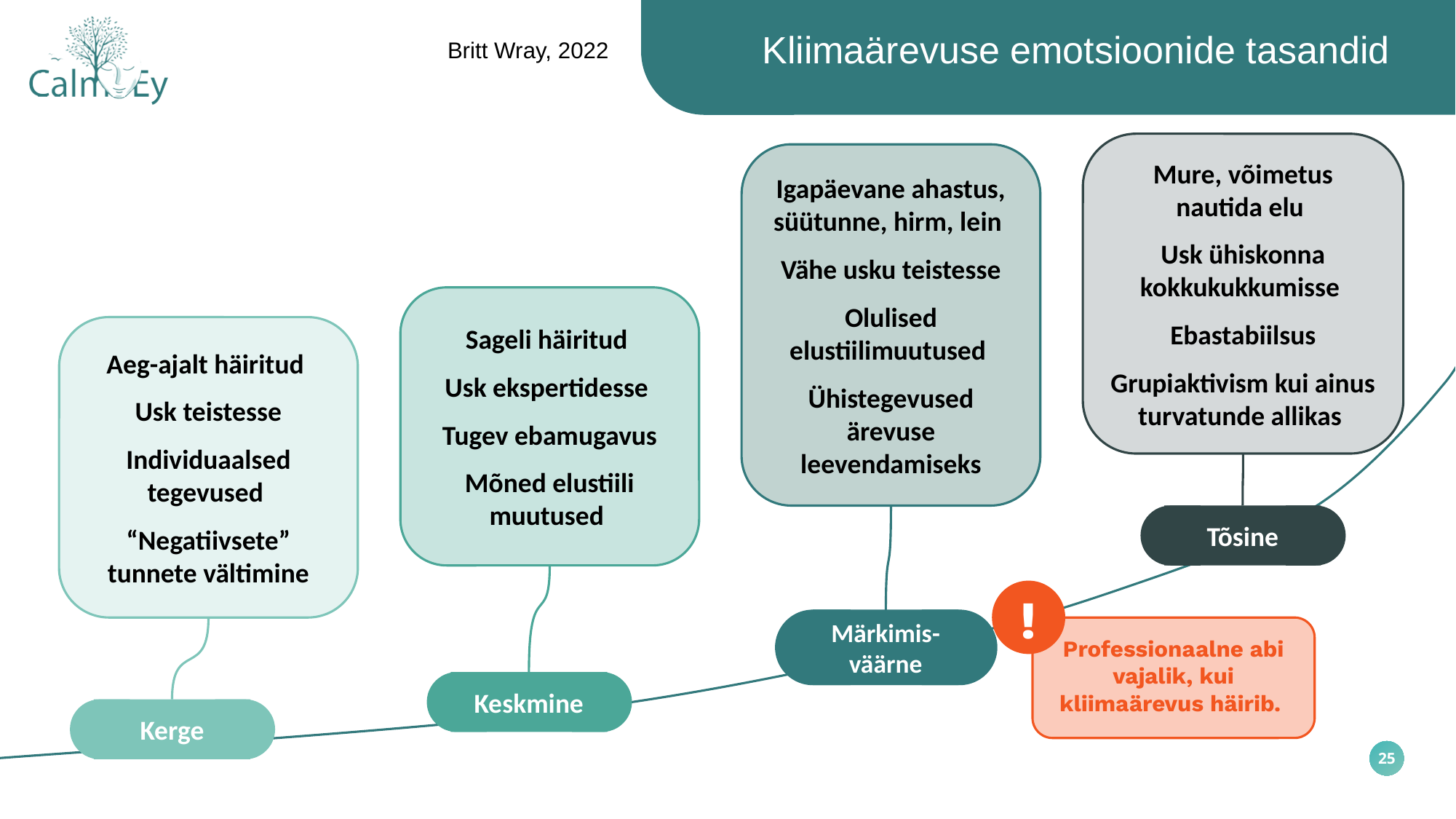

Kliimaärevuse emotsioonide tasandid
Britt Wray, 2022
Mure, võimetus nautida elu
Usk ühiskonna kokkukukkumisse
Ebastabiilsus
Grupiaktivism kui ainus turvatunde allikas
Igapäevane ahastus, süütunne, hirm, lein
Vähe usku teistesse
Olulised elustiilimuutused
Ühistegevused ärevuse leevendamiseks
Sageli häiritud
Usk ekspertidesse
Tugev ebamugavus
Mõned elustiili muutused
Aeg-ajalt häiritud
Usk teistesse
Individuaalsed tegevused
“Negatiivsete” tunnete vältimine

Tõsine
!

Märkimis-
väärne
Professionaalne abi vajalik, kui kliimaärevus häirib.

Keskmine

Kerge